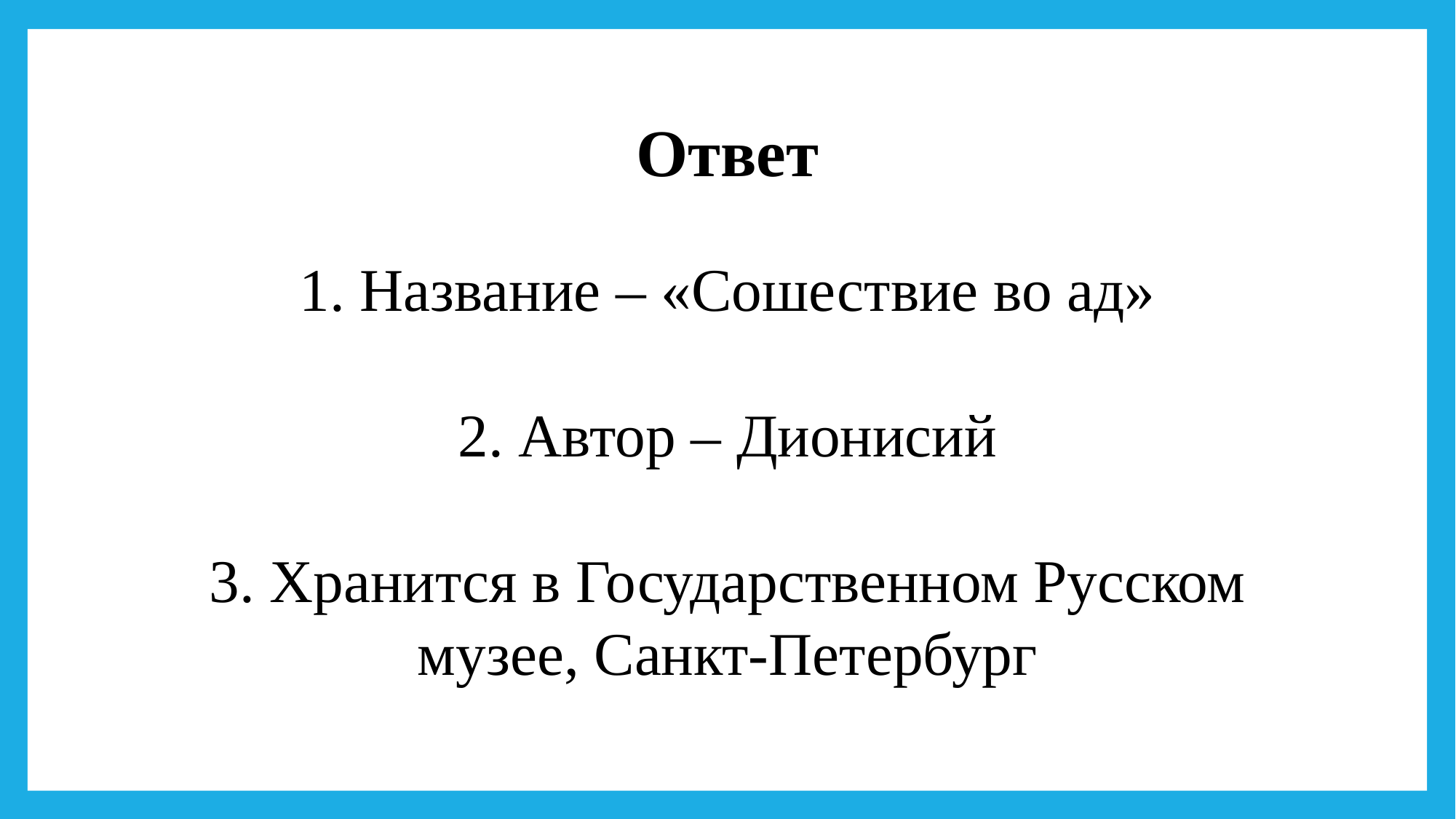

Ответ
1. Название – «Сошествие во ад»

2. Автор – Дионисий

3. Хранится в Государственном Русском музее, Санкт-Петербург